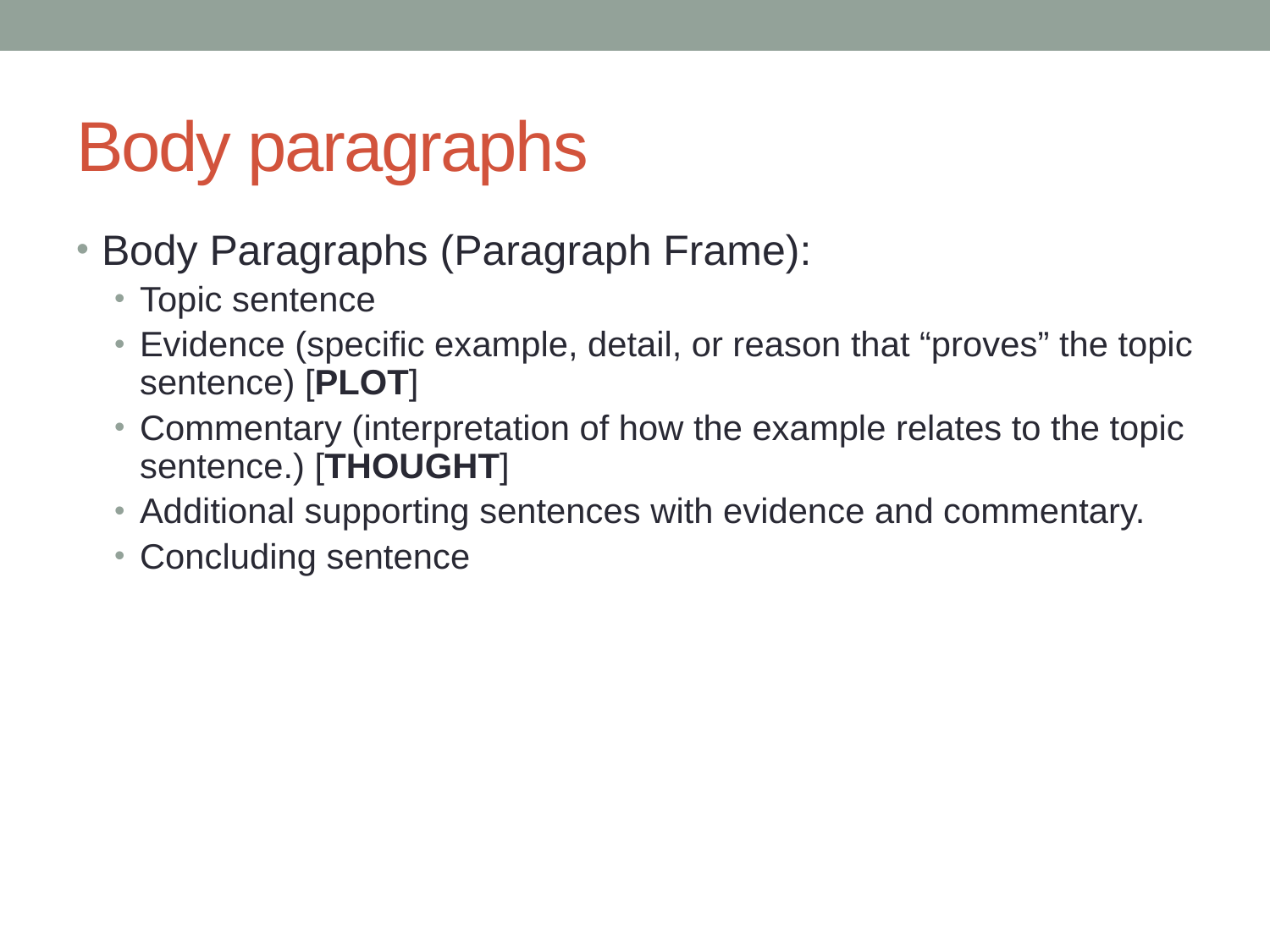

# Body paragraphs
Body Paragraphs (Paragraph Frame):
Topic sentence
Evidence (specific example, detail, or reason that “proves” the topic sentence) [PLOT]
Commentary (interpretation of how the example relates to the topic sentence.) [THOUGHT]
Additional supporting sentences with evidence and commentary.
Concluding sentence